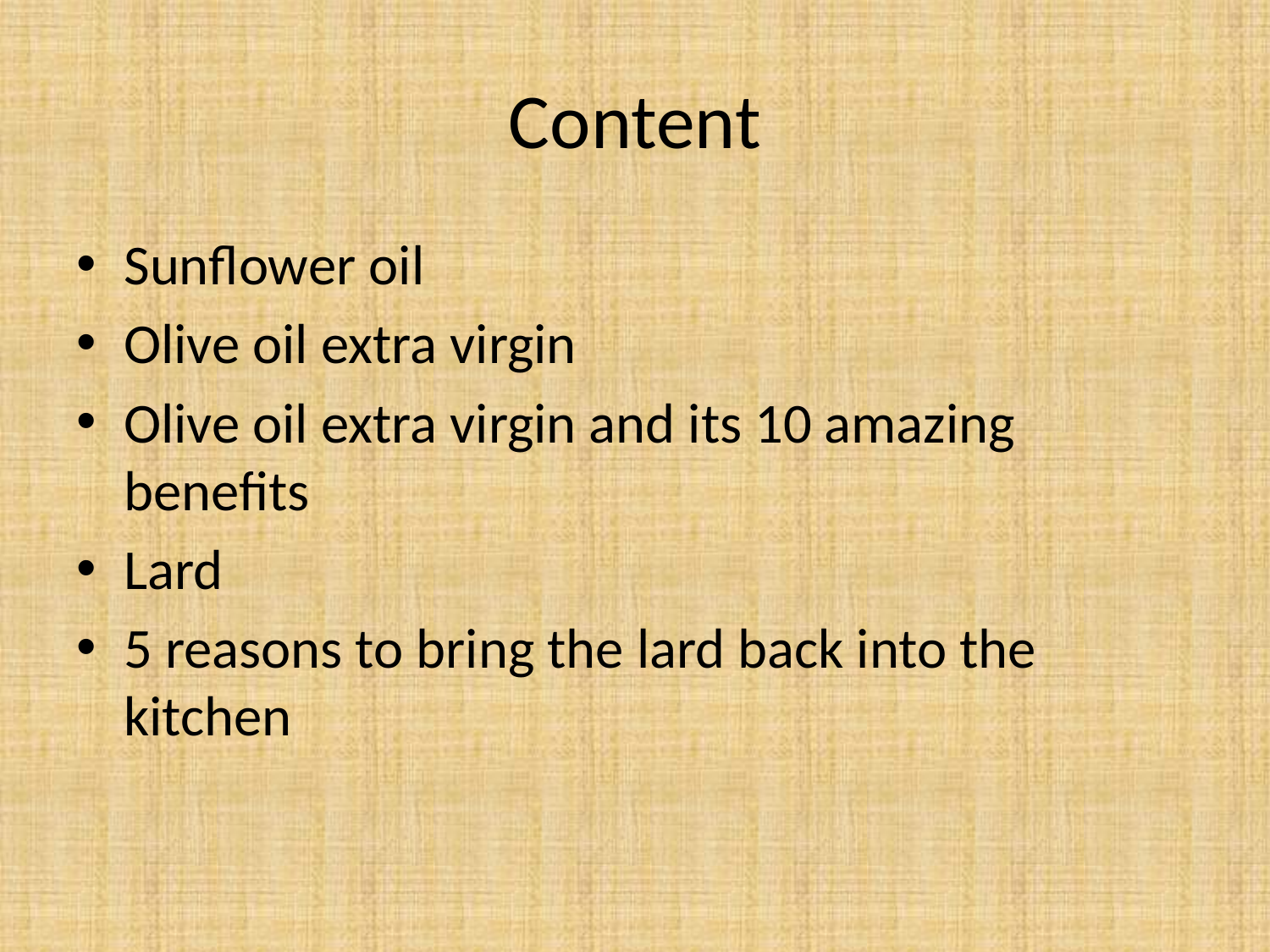

# Content
Sunflower oil
Olive oil extra virgin
Olive oil extra virgin and its 10 amazing benefits
Lard
5 reasons to bring the lard back into the kitchen